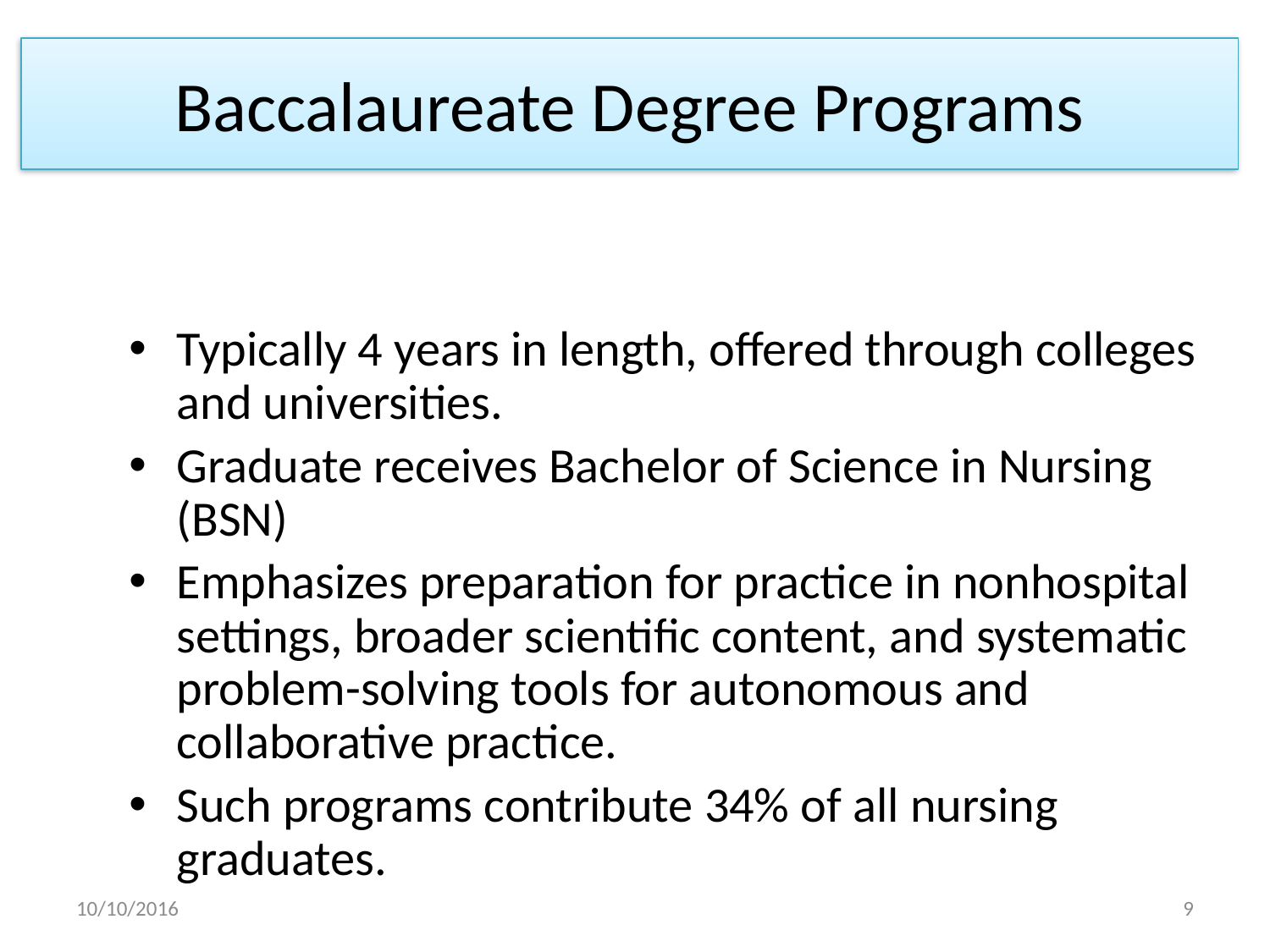

# Baccalaureate Degree Programs
Typically 4 years in length, offered through colleges and universities.
Graduate receives Bachelor of Science in Nursing (BSN)
Emphasizes preparation for practice in nonhospital settings, broader scientific content, and systematic problem-solving tools for autonomous and collaborative practice.
Such programs contribute 34% of all nursing graduates.
10/10/2016
9